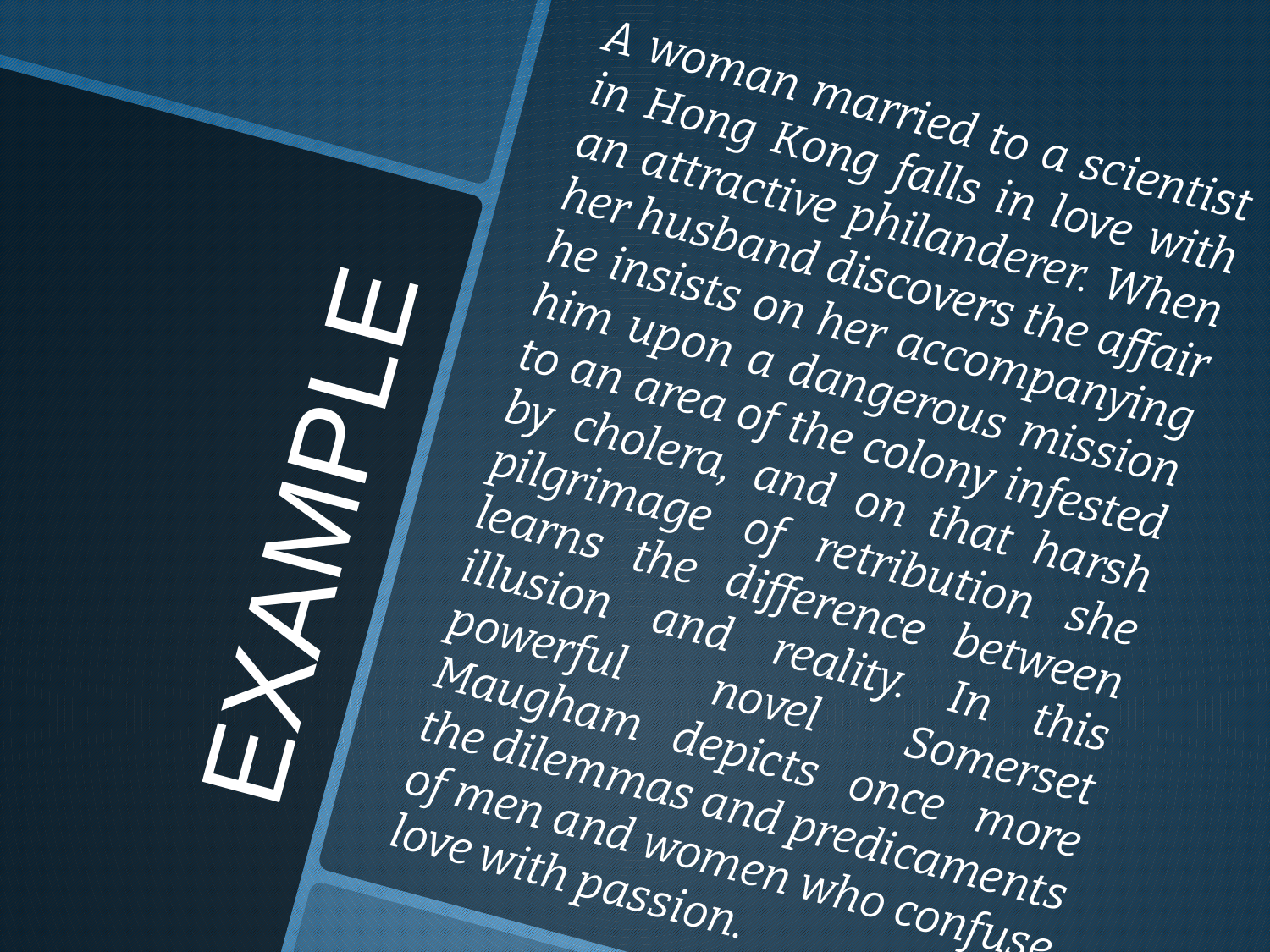

A woman married to a scientist in Hong Kong falls in love with an attractive philanderer. When her husband discovers the affair he insists on her accompanying him upon a dangerous mission to an area of the colony infested by cholera, and on that harsh pilgrimage of retribution she learns the difference between illusion and reality. In this powerful novel Somerset Maugham depicts once more the dilemmas and predicaments of men and women who confuse love with passion.
# EXAMPLE